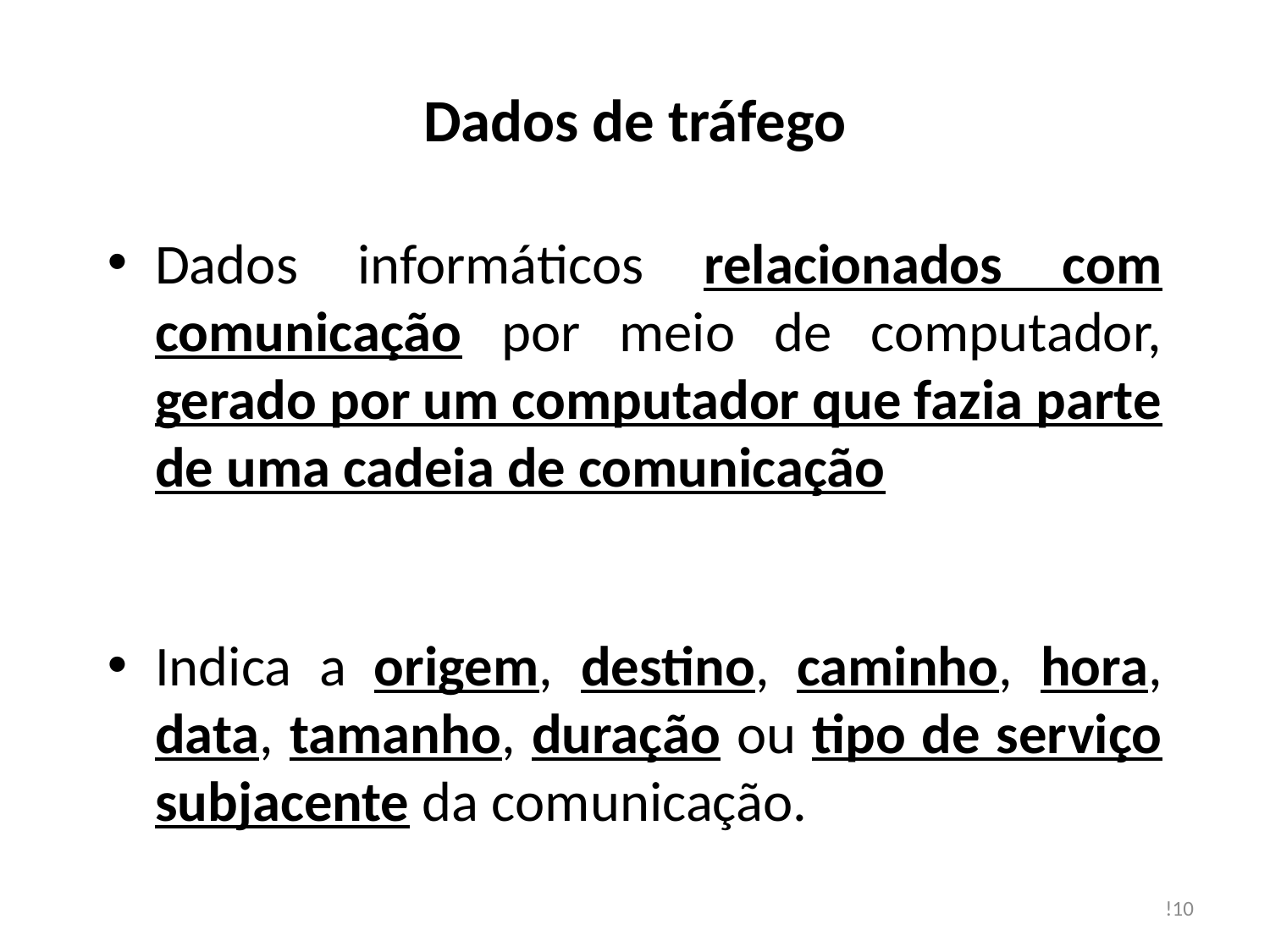

# Dados de tráfego
Dados informáticos relacionados com comunicação por meio de computador, gerado por um computador que fazia parte de uma cadeia de comunicação

Indica a origem, destino, caminho, hora, data, tamanho, duração ou tipo de serviço subjacente da comunicação.
!10